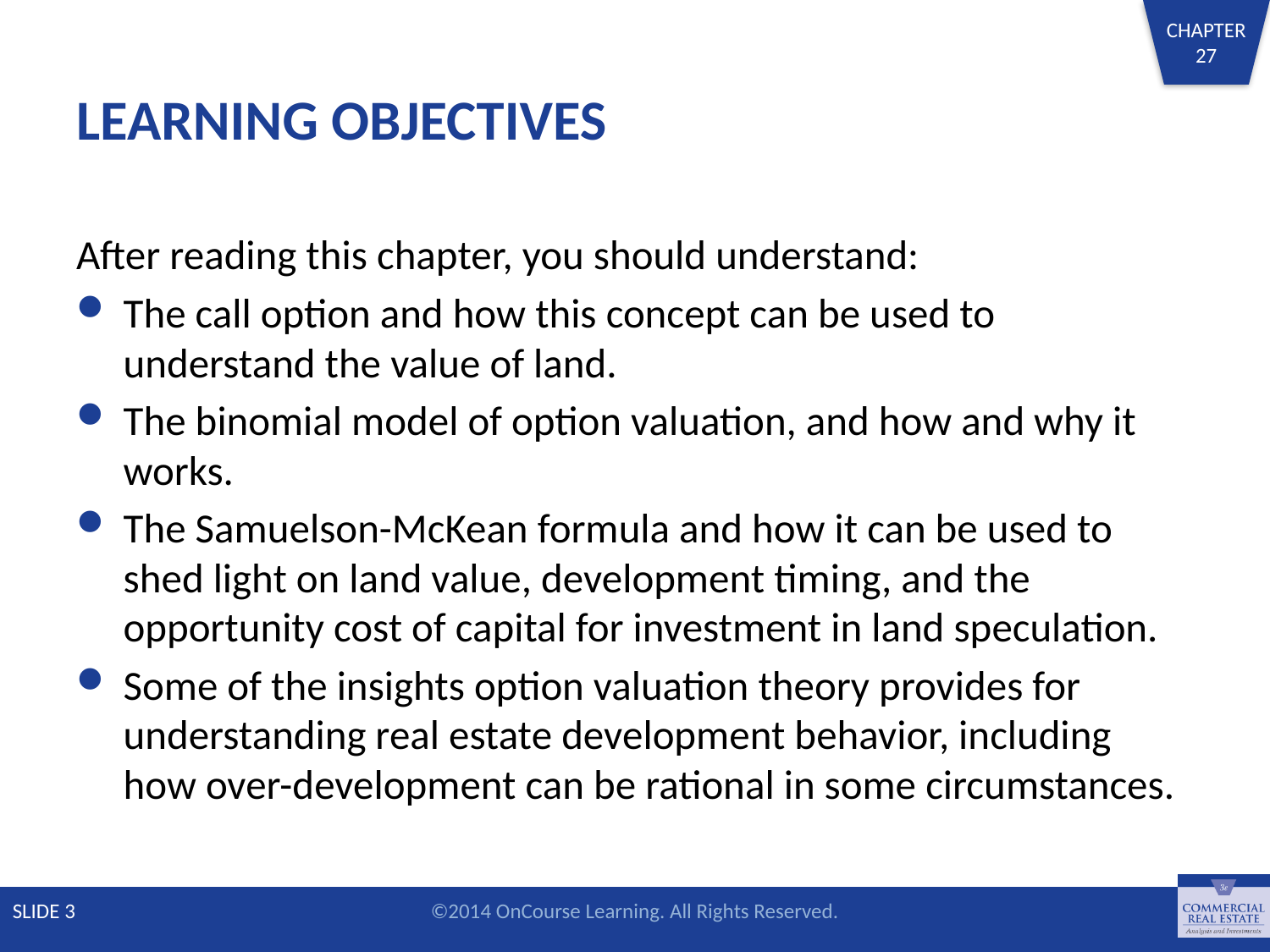

# LEARNING OBJECTIVES
After reading this chapter, you should understand:
The call option and how this concept can be used to understand the value of land.
The binomial model of option valuation, and how and why it works.
The Samuelson-McKean formula and how it can be used to shed light on land value, development timing, and the opportunity cost of capital for investment in land speculation.
Some of the insights option valuation theory provides for understanding real estate development behavior, including how over-development can be rational in some circumstances.

SLIDE 3